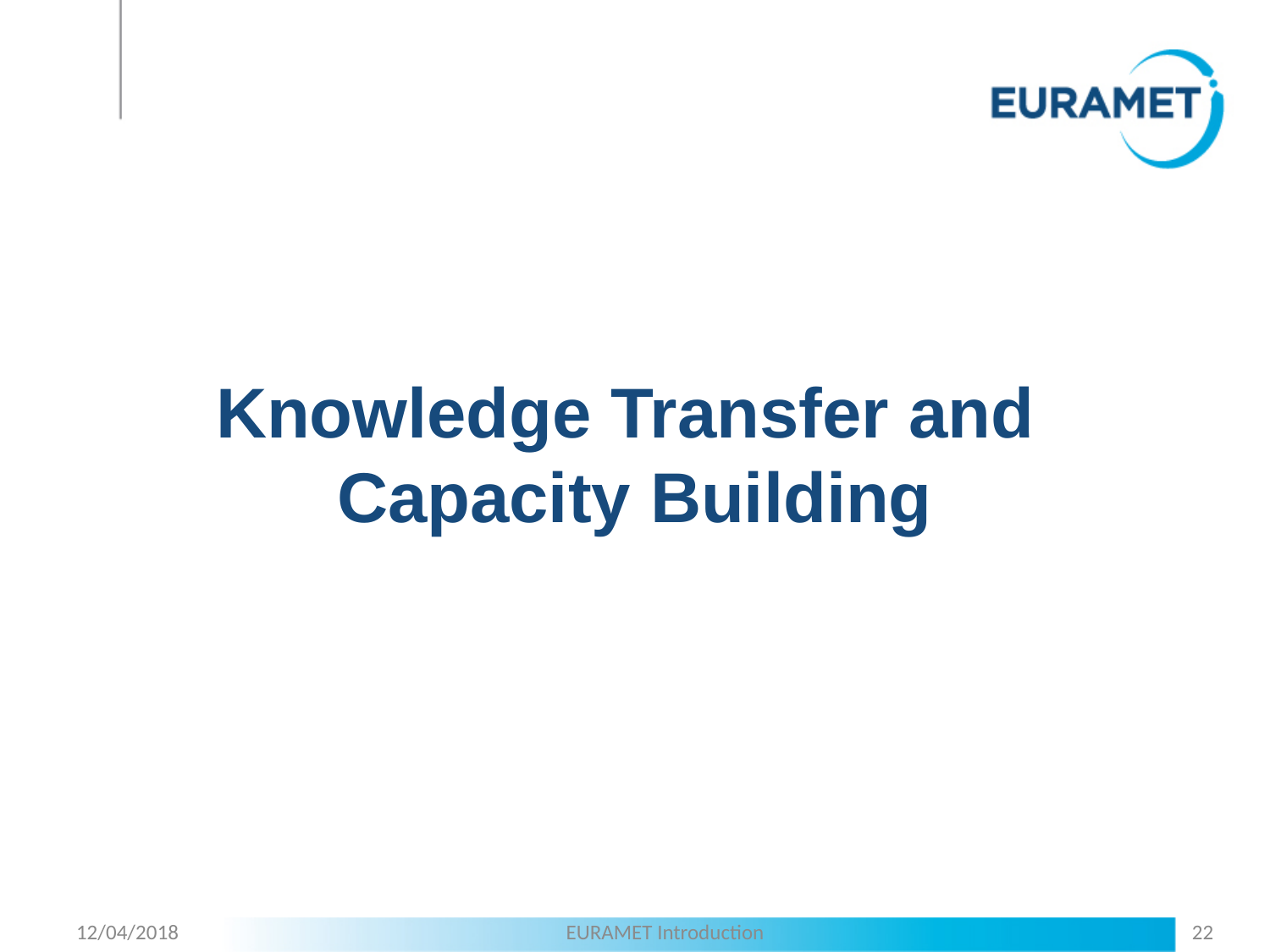

Knowledge Transfer and
Capacity Building
12/04/2018
EURAMET Introduction
22